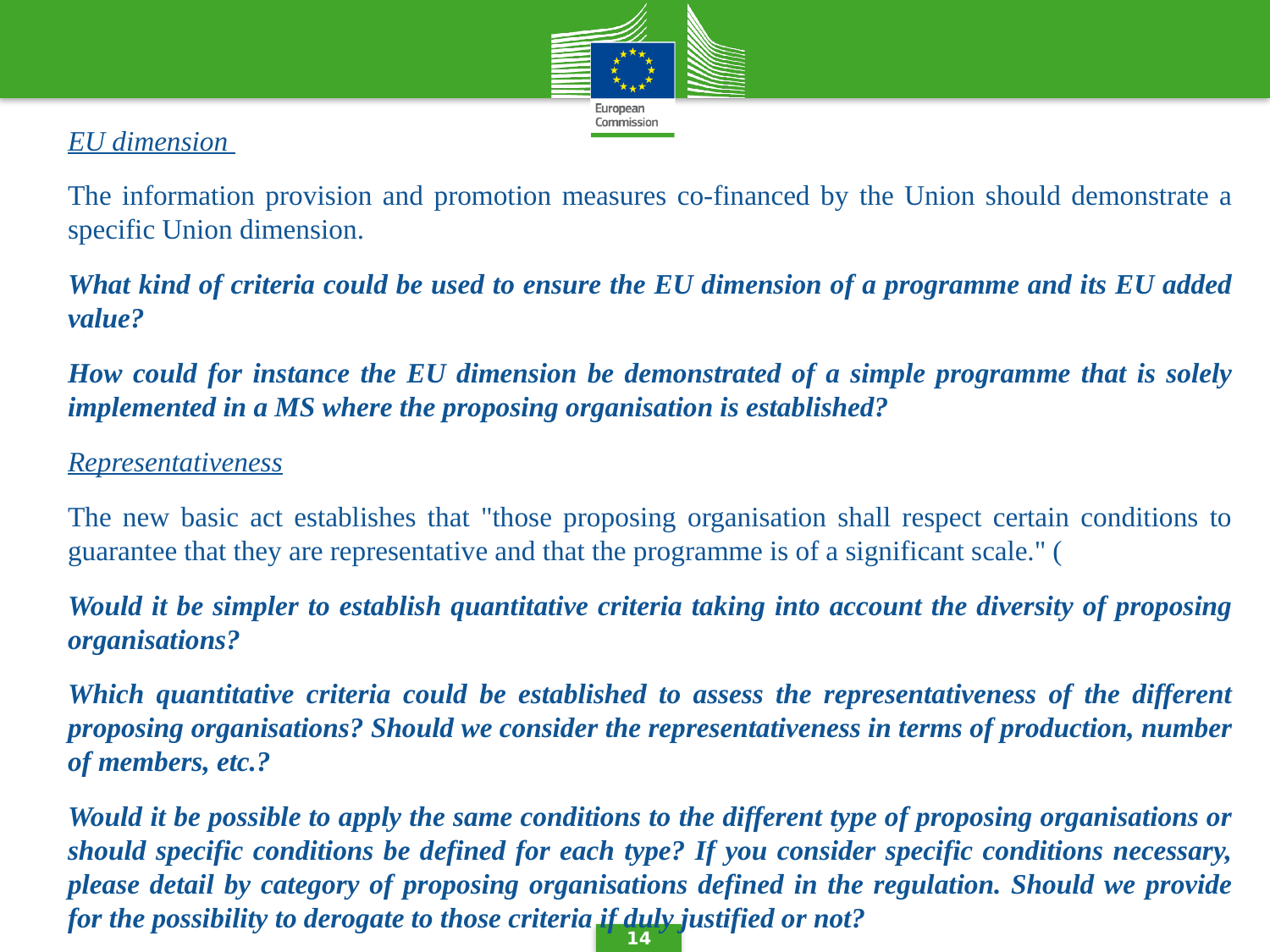

EU dimension
The information provision and promotion measures co-financed by the Union should demonstrate a specific Union dimension.
What kind of criteria could be used to ensure the EU dimension of a programme and its EU added value?
How could for instance the EU dimension be demonstrated of a simple programme that is solely implemented in a MS where the proposing organisation is established?
Representativeness
The new basic act establishes that "those proposing organisation shall respect certain conditions to guarantee that they are representative and that the programme is of a significant scale." (
Would it be simpler to establish quantitative criteria taking into account the diversity of proposing organisations?
Which quantitative criteria could be established to assess the representativeness of the different proposing organisations? Should we consider the representativeness in terms of production, number of members, etc.?
Would it be possible to apply the same conditions to the different type of proposing organisations or should specific conditions be defined for each type? If you consider specific conditions necessary, please detail by category of proposing organisations defined in the regulation. Should we provide for the possibility to derogate to those criteria if duly justified or not?

14